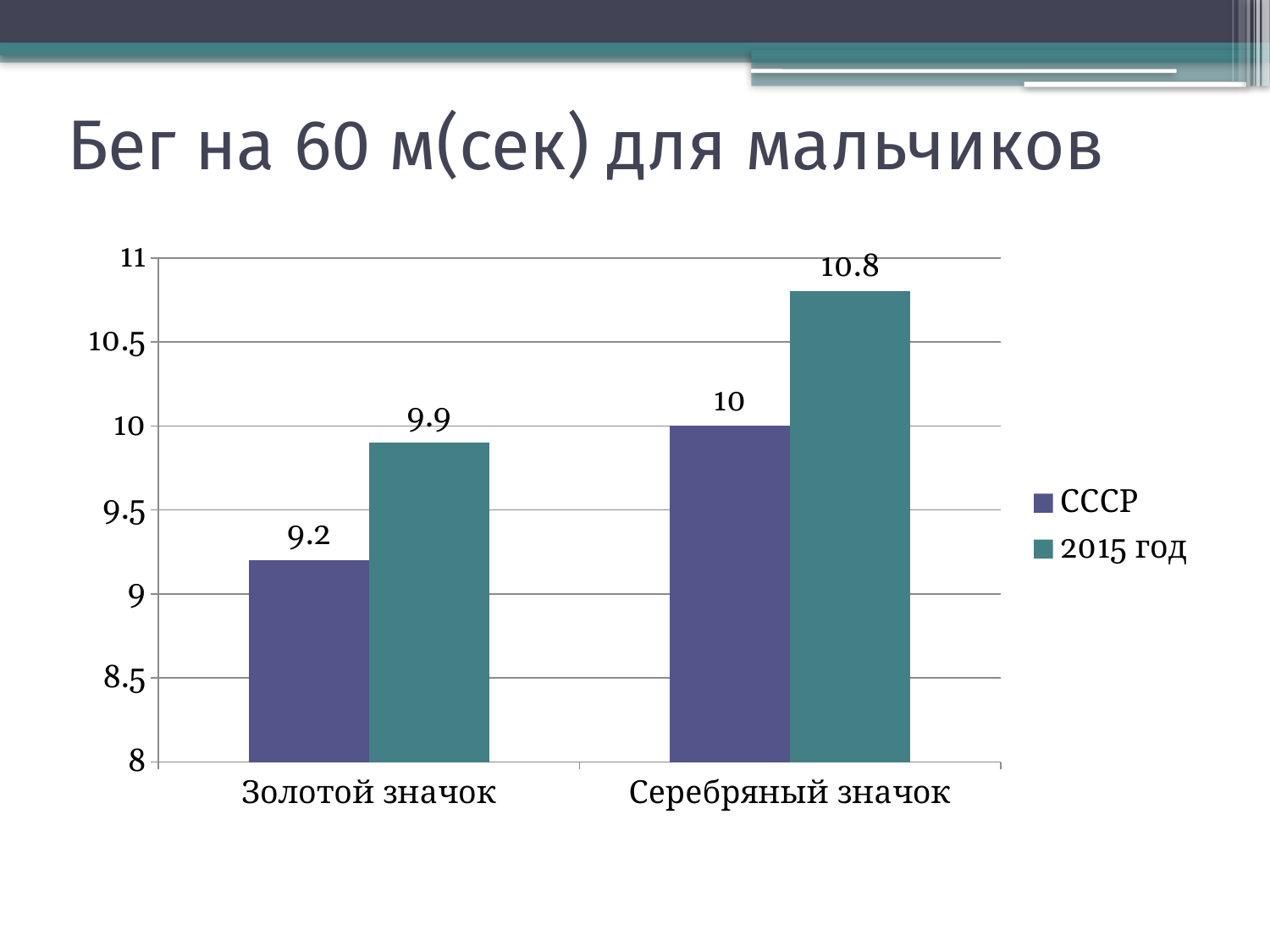

# Бег на 60 м(сек) для мальчиков

### Chart

| Category | СССР | 2015 год |
|---|---|---|
| Золотой значок | 9.2 | 9.9 |
| Серебряный значок | 10.0 | 10.8 |